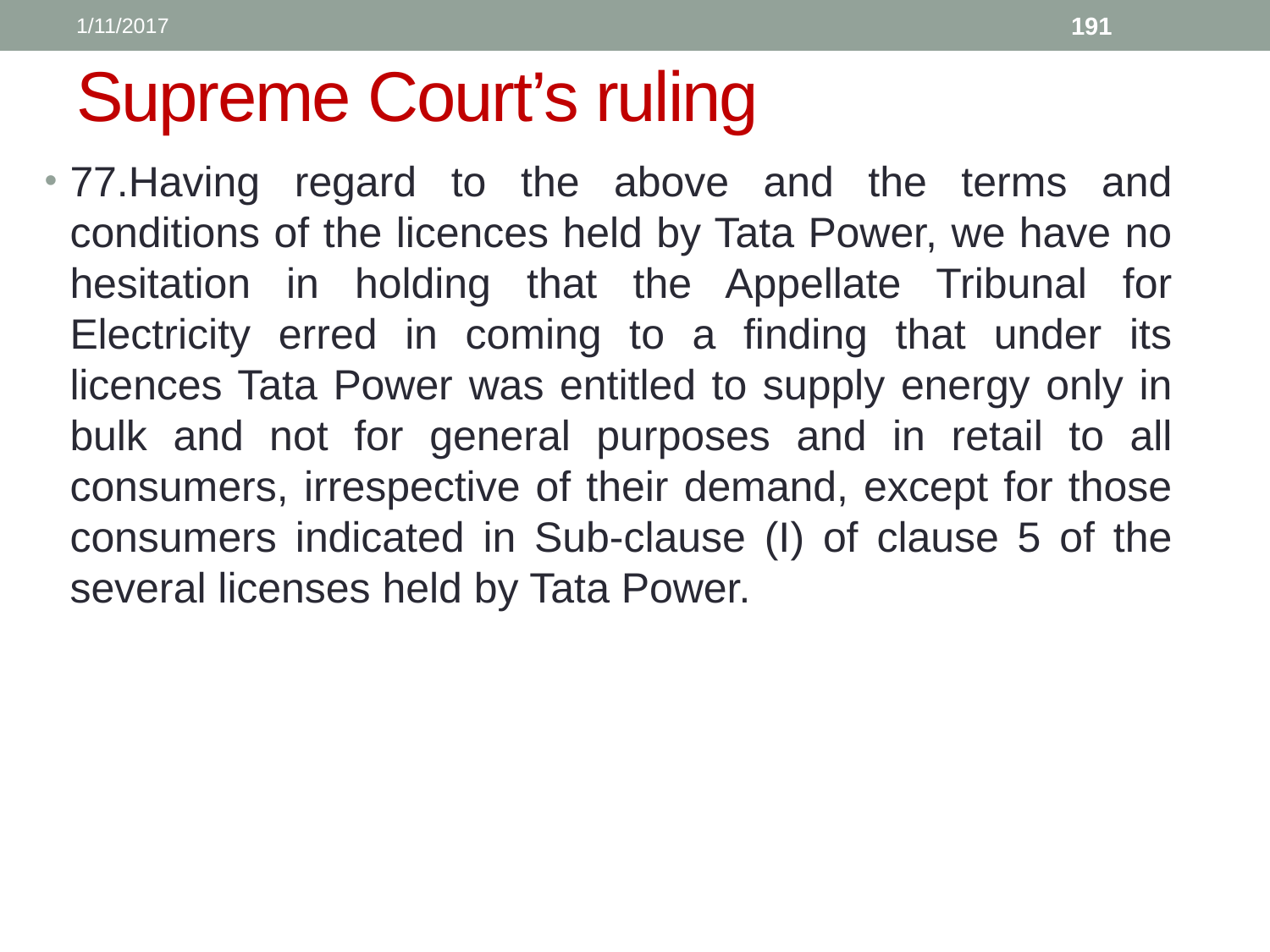

1/11/2017
191
# Supreme Court’s ruling
77.Having regard to the above and the terms and conditions of the licences held by Tata Power, we have no hesitation in holding that the Appellate Tribunal for Electricity erred in coming to a finding that under its licences Tata Power was entitled to supply energy only in bulk and not for general purposes and in retail to all consumers, irrespective of their demand, except for those consumers indicated in Sub-clause (I) of clause 5 of the several licenses held by Tata Power.